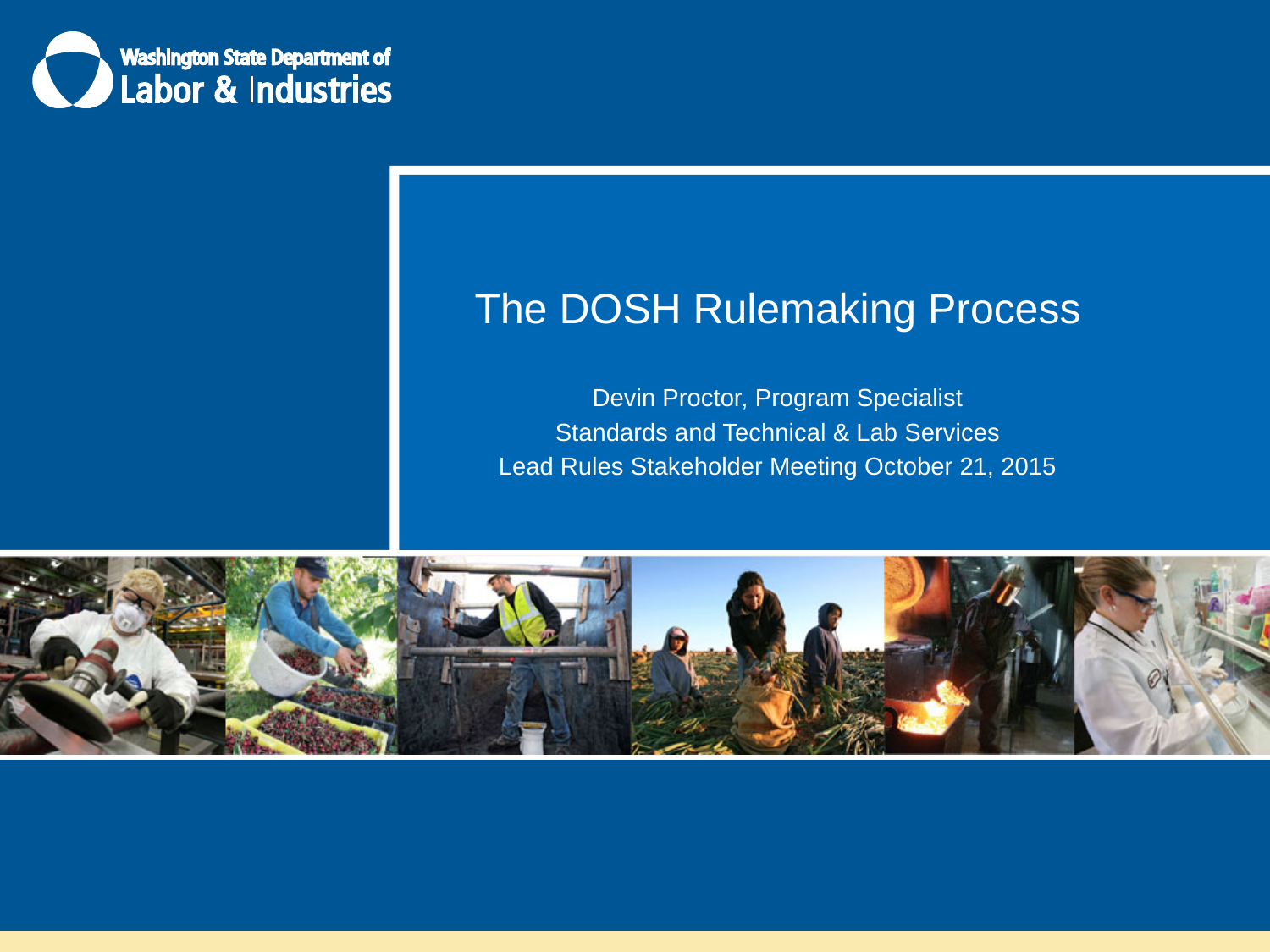

The DOSH Rulemaking Process

Devin Proctor, Program Specialist
Standards and Technical & Lab Services
Lead Rules Stakeholder Meeting October 21, 2015